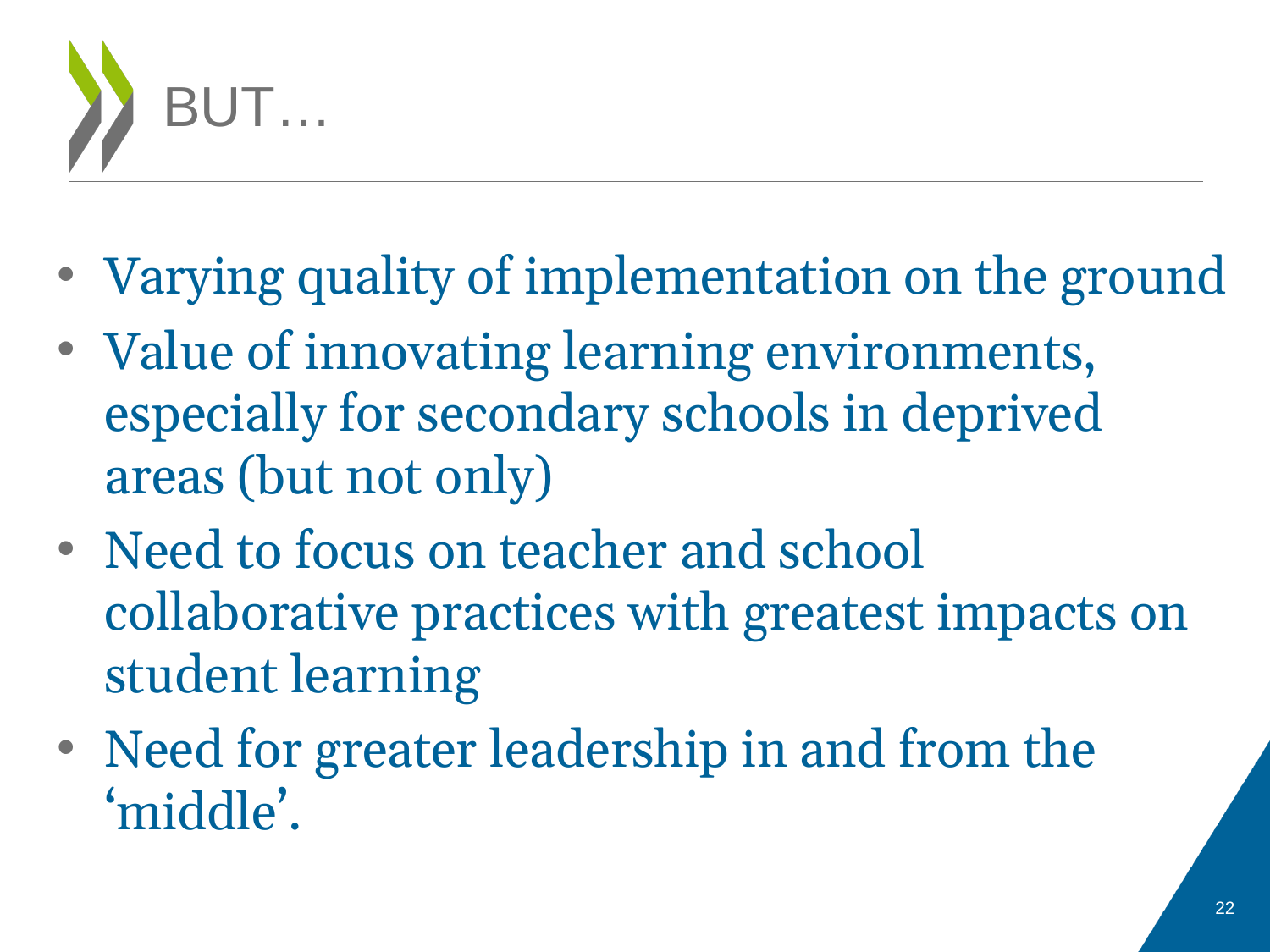

# BUT…
Varying quality of implementation on the ground
Value of innovating learning environments, especially for secondary schools in deprived areas (but not only)
Need to focus on teacher and school collaborative practices with greatest impacts on student learning
Need for greater leadership in and from the ‘middle’.
22